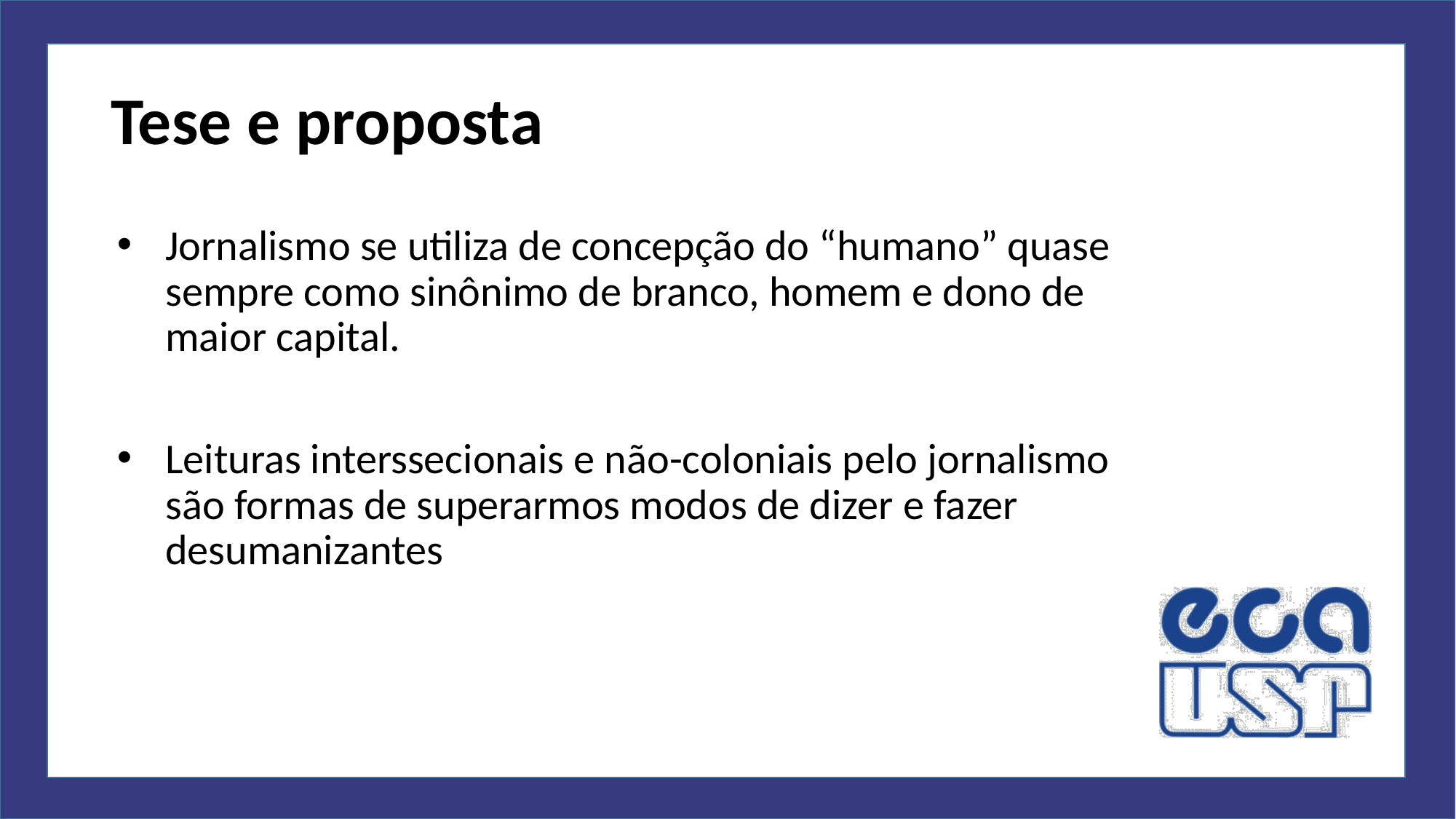

# Tese e proposta
Jornalismo se utiliza de concepção do “humano” quase sempre como sinônimo de branco, homem e dono de maior capital.

Leituras interssecionais e não-coloniais pelo jornalismo são formas de superarmos modos de dizer e fazer desumanizantes